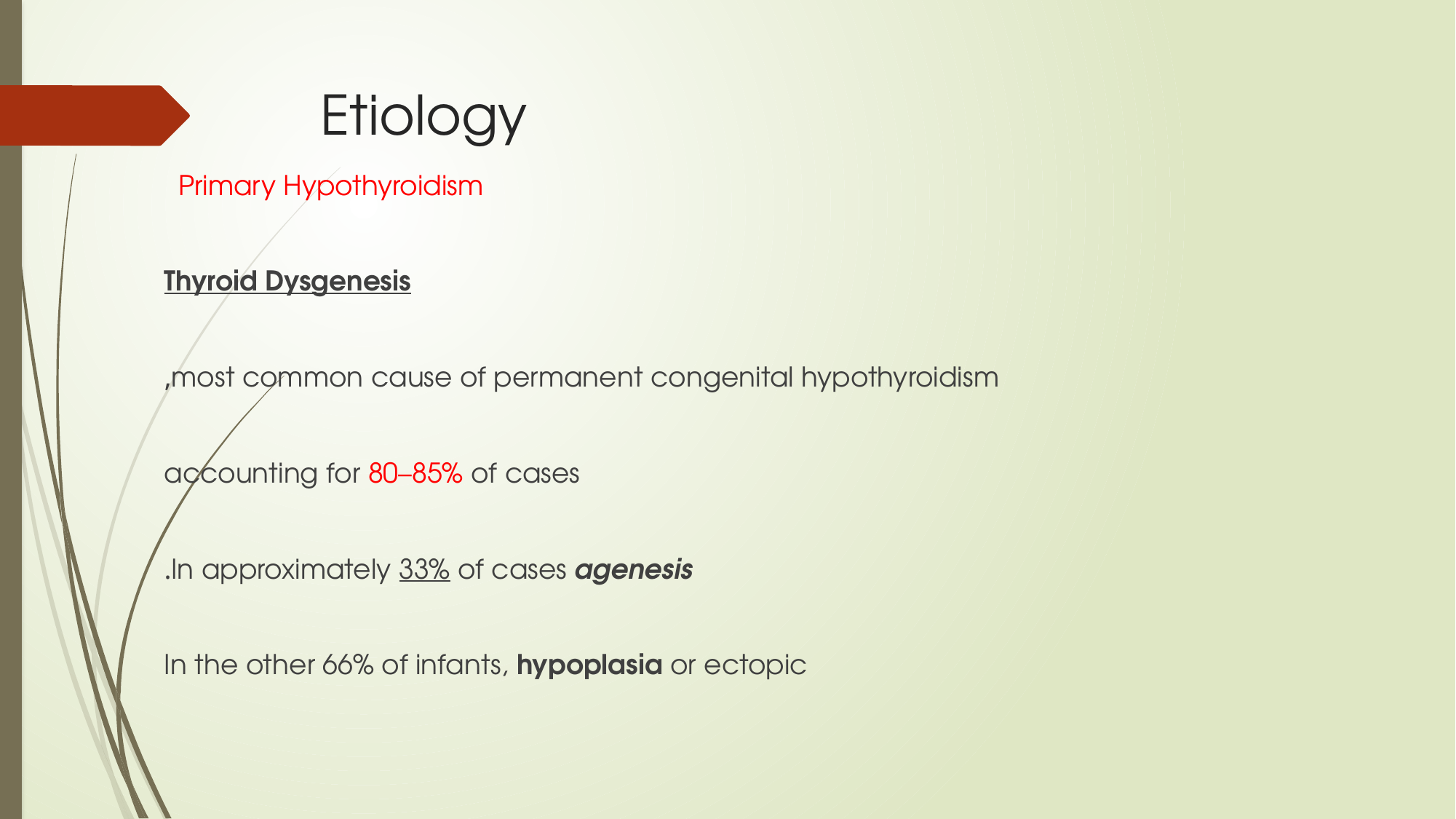

# Etiology
Primary Hypothyroidism

Thyroid Dysgenesis

most common cause of permanent congenital hypothyroidism,

 accounting for 80–85% of cases

In approximately 33% of cases agenesis.

 In the other 66% of infants, hypoplasia or ectopic